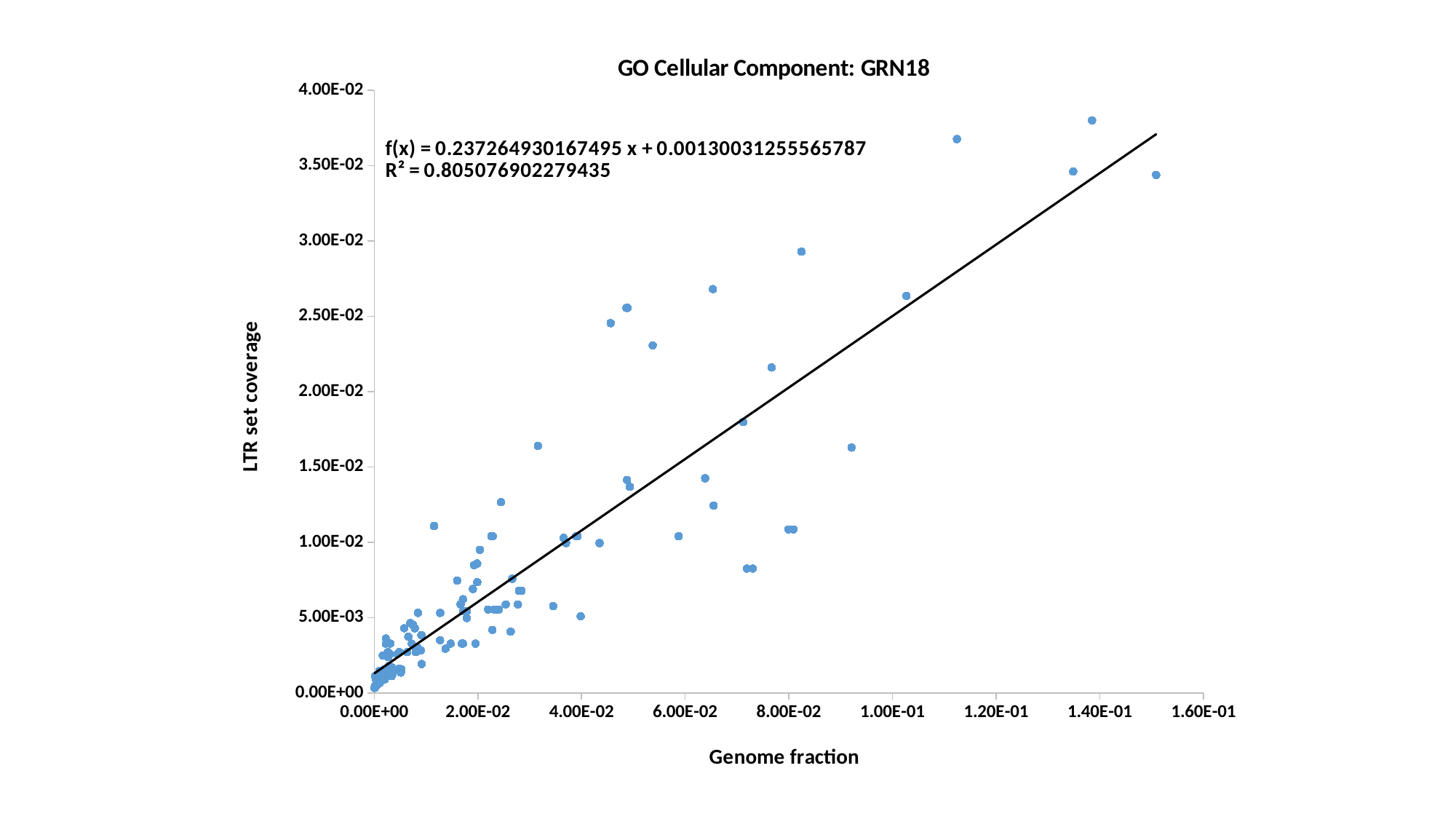

### Chart: GO Cellular Component: GRN18

| Category | LTR fraction |
|---|---|